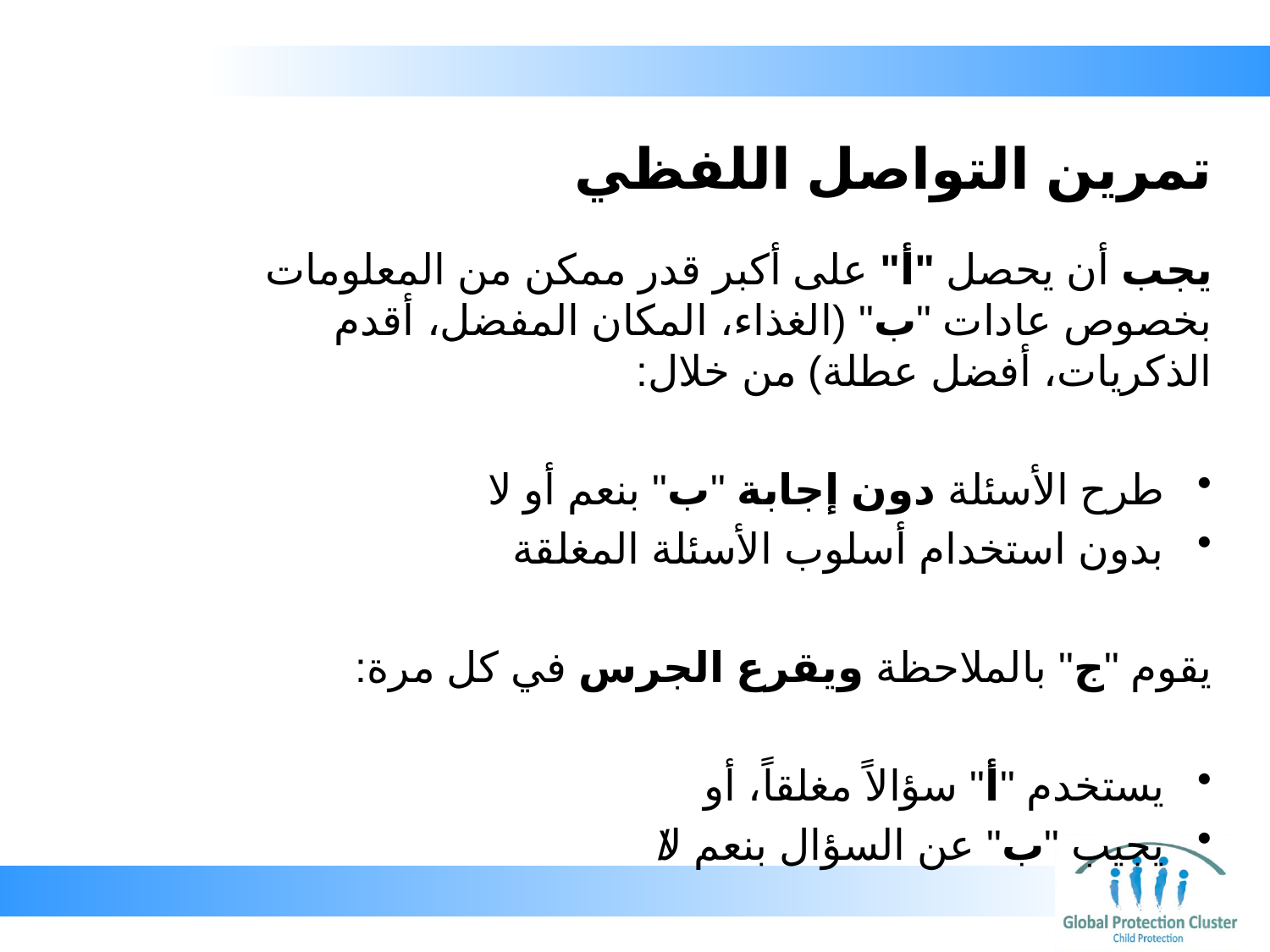

# تمرين التواصل اللفظي
يجب أن يحصل "أ" على أكبر قدر ممكن من المعلومات بخصوص عادات "ب" (الغذاء، المكان المفضل، أقدم الذكريات، أفضل عطلة) من خلال:

طرح الأسئلة دون إجابة "ب" بنعم أو لا
بدون استخدام أسلوب الأسئلة المغلقة

يقوم "ج" بالملاحظة ويقرع الجرس في كل مرة:

يستخدم "أ" سؤالاً مغلقاً، أو
يجيب "ب" عن السؤال بنعم/لا